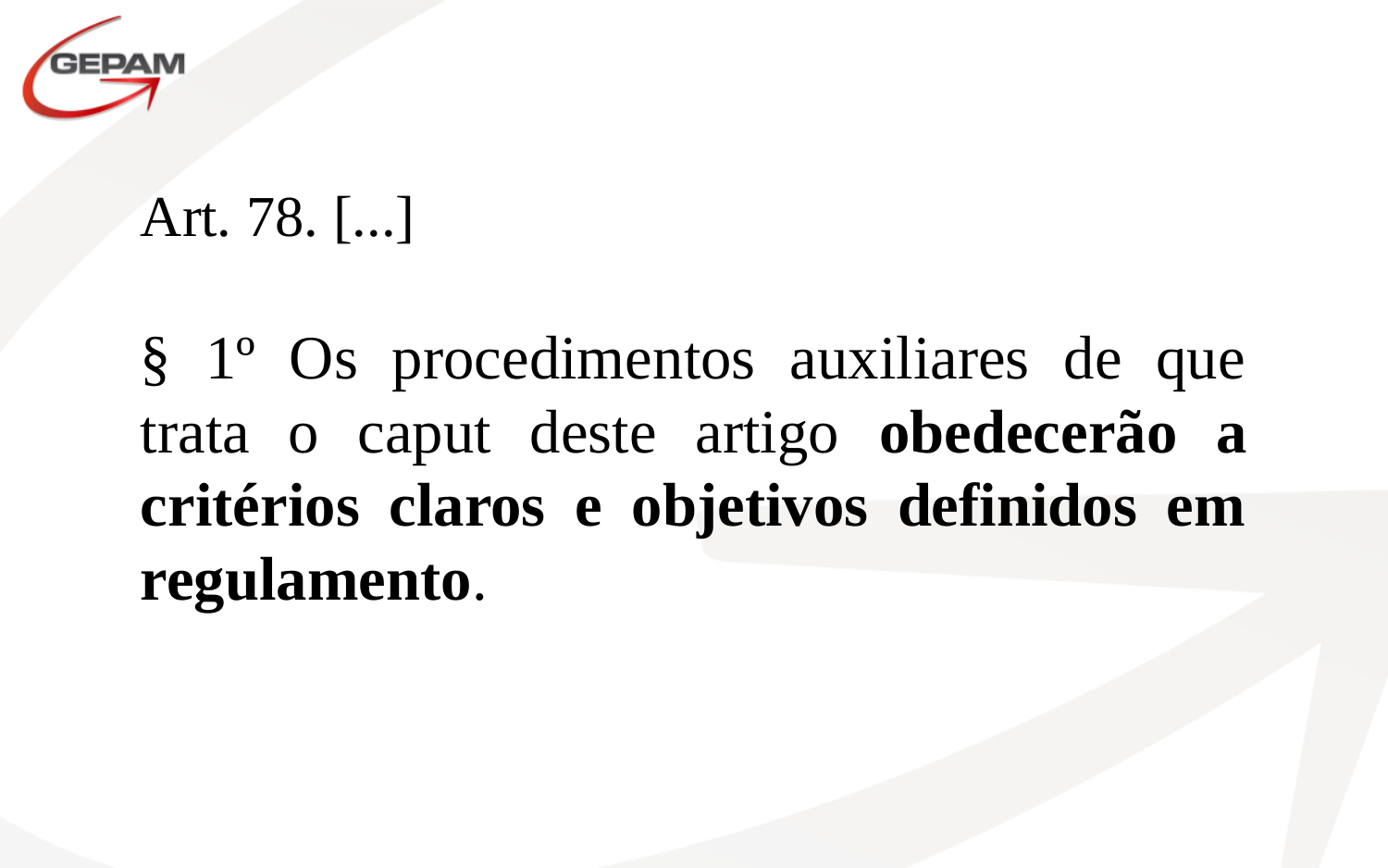

Art. 78. [...]

§ 1º Os procedimentos auxiliares de que trata o caput deste artigo obedecerão a critérios claros e objetivos definidos em regulamento.